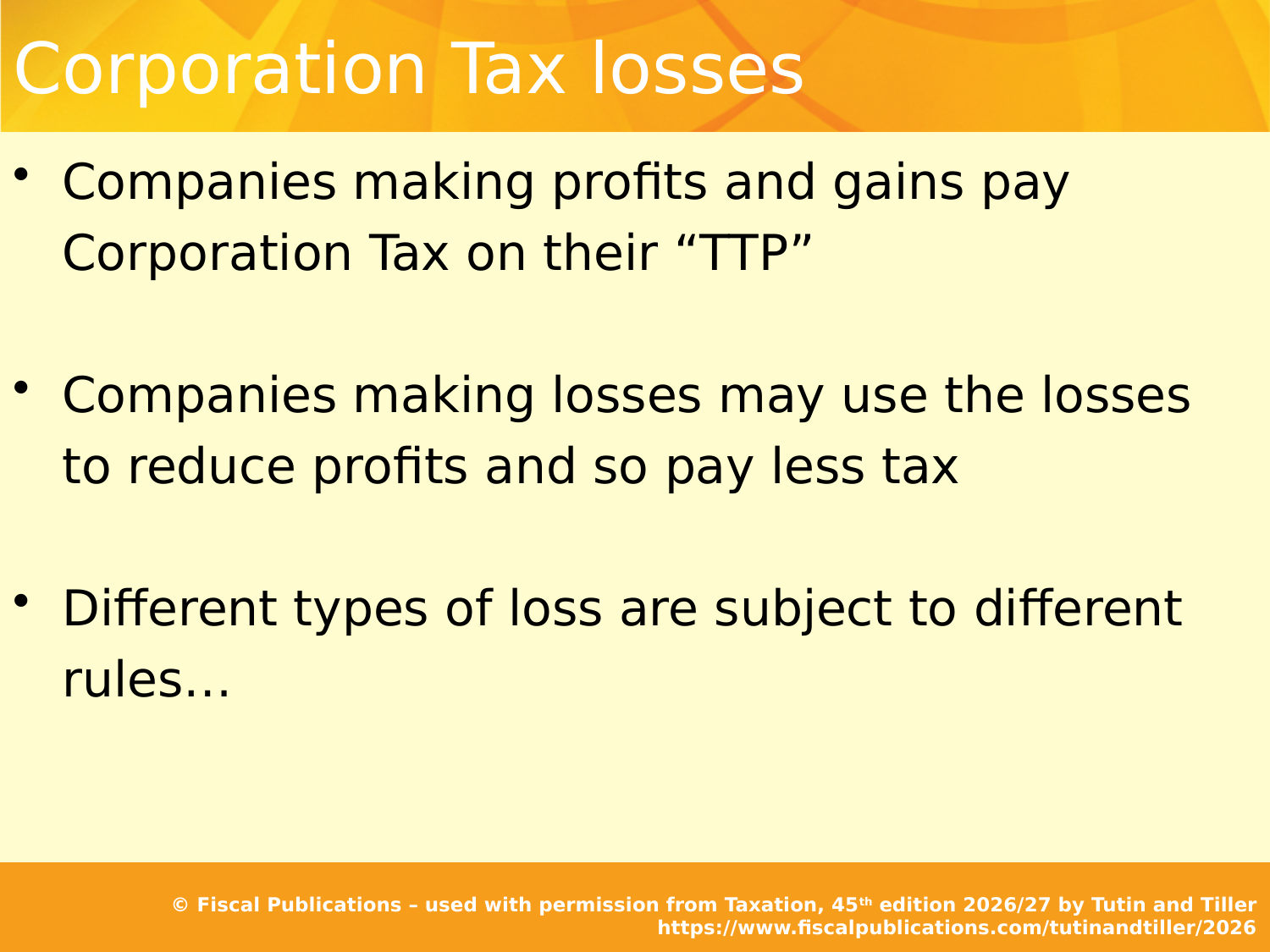

# Corporation Tax losses
Companies making profits and gains pay Corporation Tax on their “TTP”

Companies making losses may use the losses to reduce profits and so pay less tax

Different types of loss are subject to different rules…